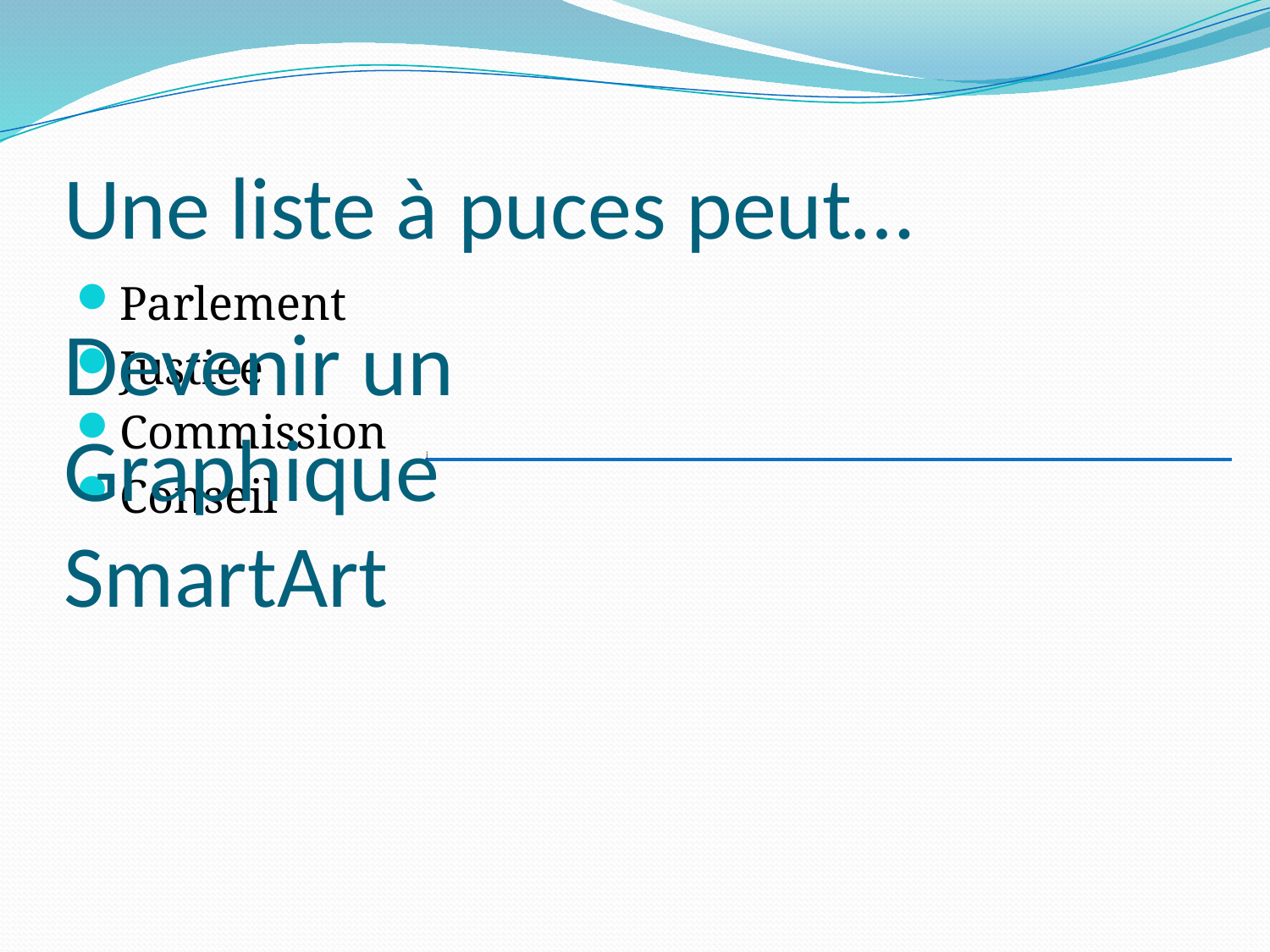

# Une liste à puces peut…
Devenir un
Graphique
SmartArt
Parlement
Justice
Commission
Conseil
Parlement
Justice
Commission
Conseil